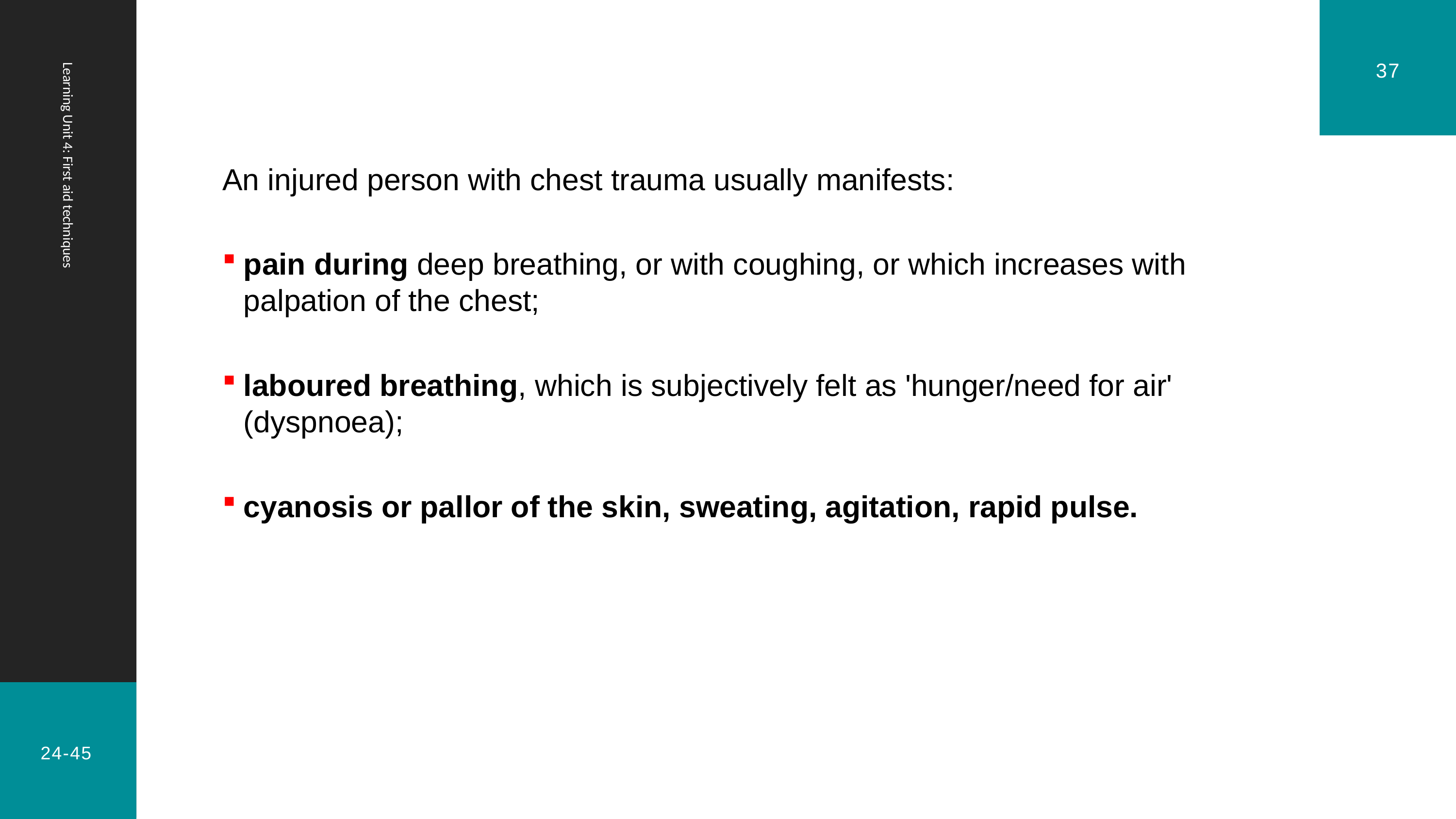

37
An injured person with chest trauma usually manifests:

pain during deep breathing, or with coughing, or which increases with palpation of the chest;

laboured breathing, which is subjectively felt as 'hunger/need for air' (dyspnoea);

cyanosis or pallor of the skin, sweating, agitation, rapid pulse.
Learning Unit 4: First aid techniques

24-45